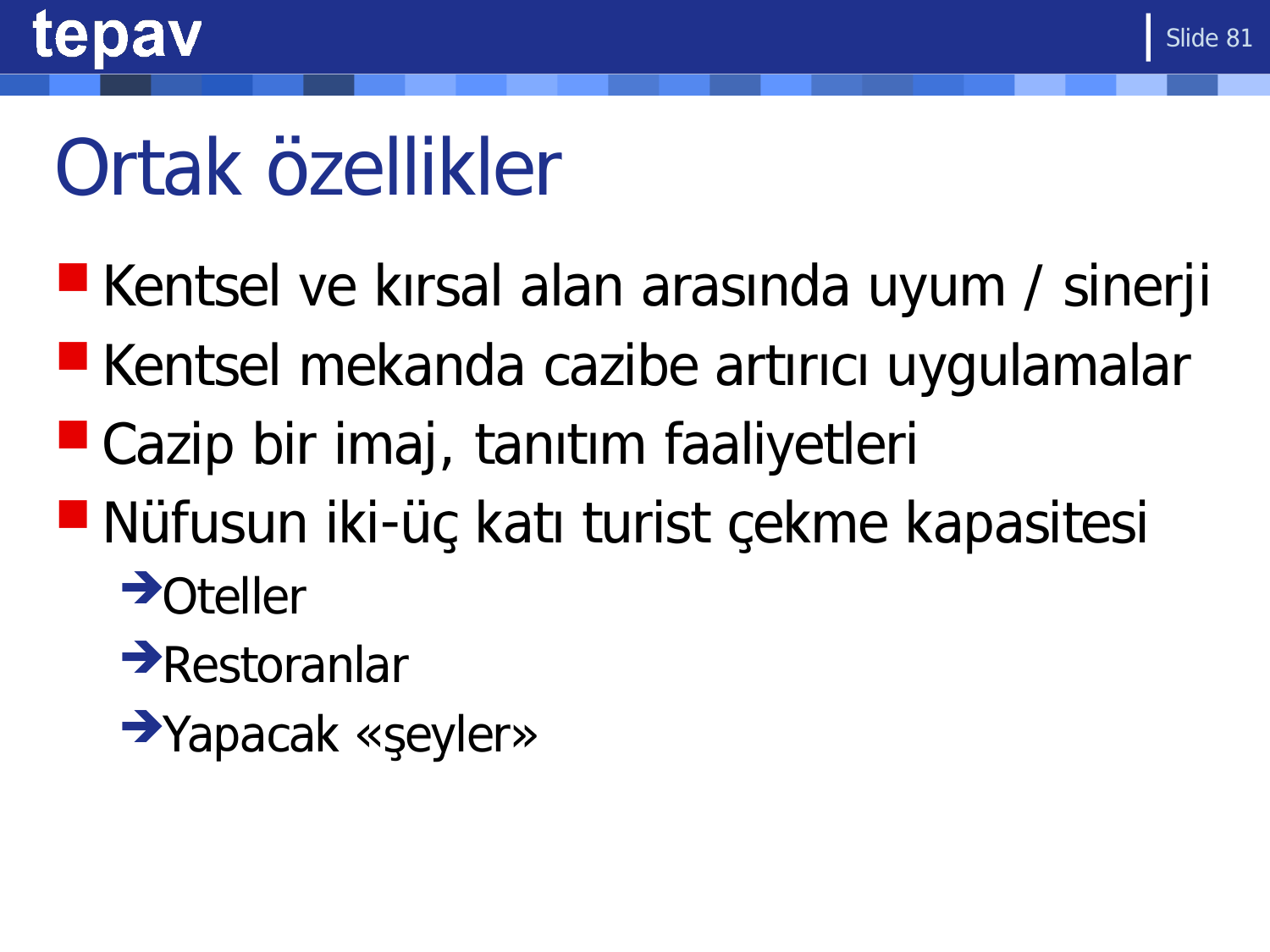

81
# Ortak özellikler
Kentsel ve kırsal alan arasında uyum / sinerji
Kentsel mekanda cazibe artırıcı uygulamalar
Cazip bir imaj, tanıtım faaliyetleri
Nüfusun iki-üç katı turist çekme kapasitesi
Oteller
Restoranlar
Yapacak «şeyler»